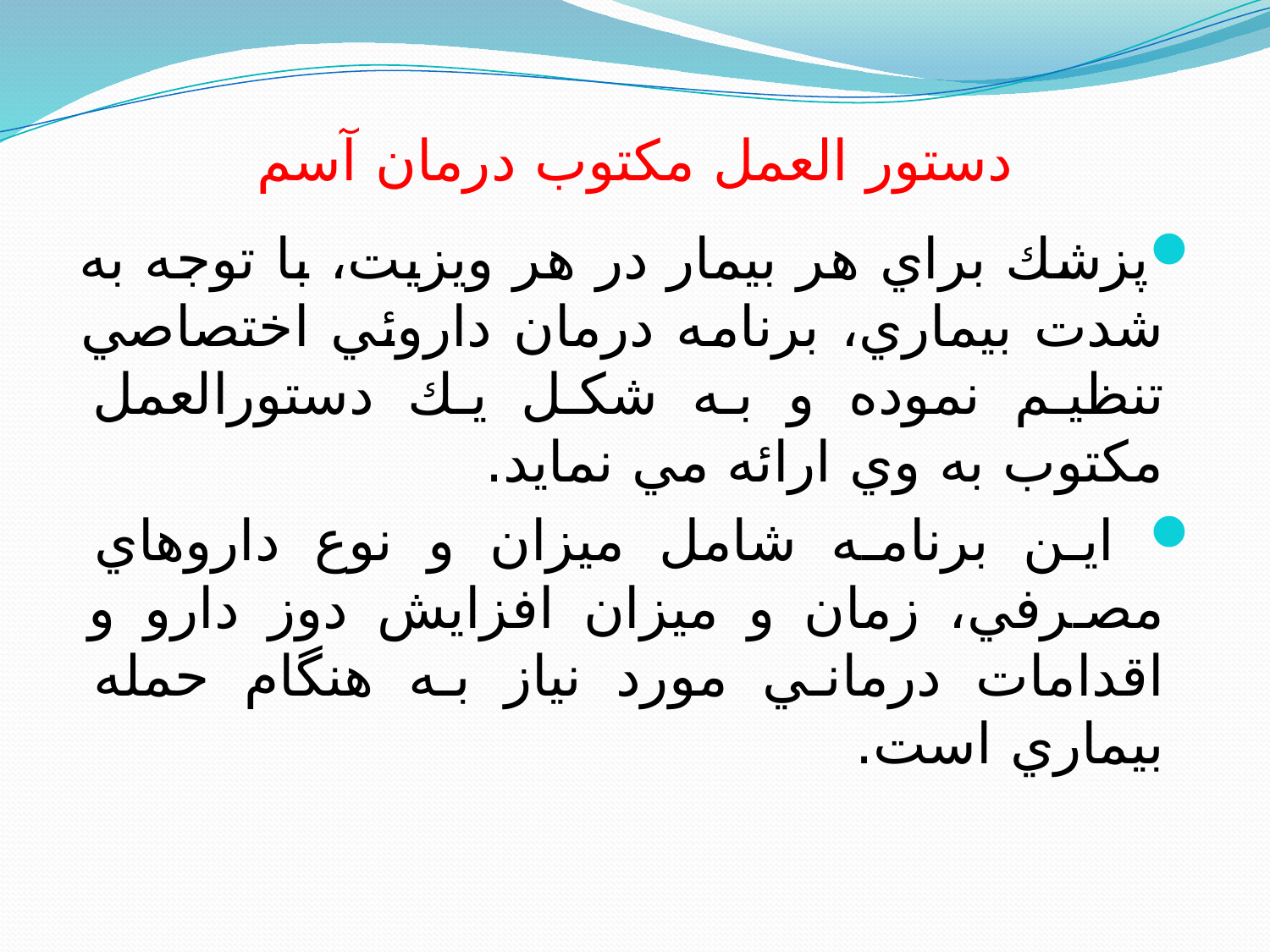

# دستور العمل مكتوب درمان آسم
پزشك براي هر بيمار در هر ويزيت، با توجه به شدت بيماري، برنامه درمان داروئي اختصاصي تنظيم نموده و به شكل يك دستورالعمل مكتوب به وي ارائه مي نمايد.
 اين برنامه شامل ميزان و نوع داروهاي مصرفي، زمان و ميزان افزايش دوز دارو و اقدامات درماني مورد نياز به هنگام حمله بيماري است.